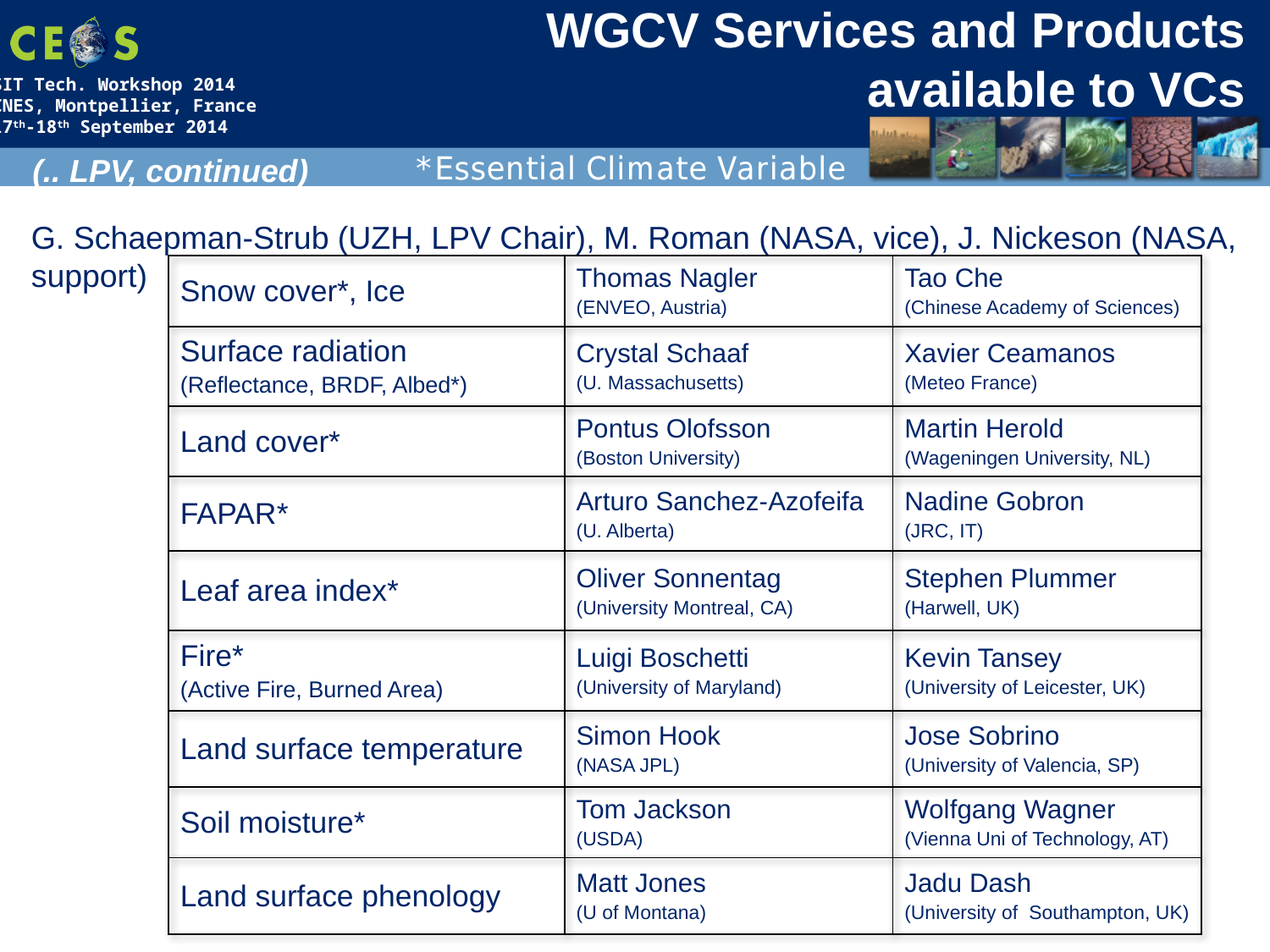

WGCV Services and Products available to VCs
*Essential Climate Variable
(.. LPV, continued)
G. Schaepman-Strub (UZH, LPV Chair), M. Roman (NASA, vice), J. Nickeson (NASA, support)
| Snow cover\*, Ice | Thomas Nagler (ENVEO, Austria) | Tao Che (Chinese Academy of Sciences) |
| --- | --- | --- |
| Surface radiation (Reflectance, BRDF, Albed\*) | Crystal Schaaf (U. Massachusetts) | Xavier Ceamanos (Meteo France) |
| Land cover\* | Pontus Olofsson (Boston University) | Martin Herold (Wageningen University, NL) |
| FAPAR\* | Arturo Sanchez-Azofeifa (U. Alberta) | Nadine Gobron (JRC, IT) |
| Leaf area index\* | Oliver Sonnentag (University Montreal, CA) | Stephen Plummer (Harwell, UK) |
| Fire\* (Active Fire, Burned Area) | Luigi Boschetti (University of Maryland) | Kevin Tansey (University of Leicester, UK) |
| Land surface temperature | Simon Hook (NASA JPL) | Jose Sobrino (University of Valencia, SP) |
| Soil moisture\* | Tom Jackson (USDA) | Wolfgang Wagner (Vienna Uni of Technology, AT) |
| Land surface phenology | Matt Jones (U of Montana) | Jadu Dash (University of Southampton, UK) |